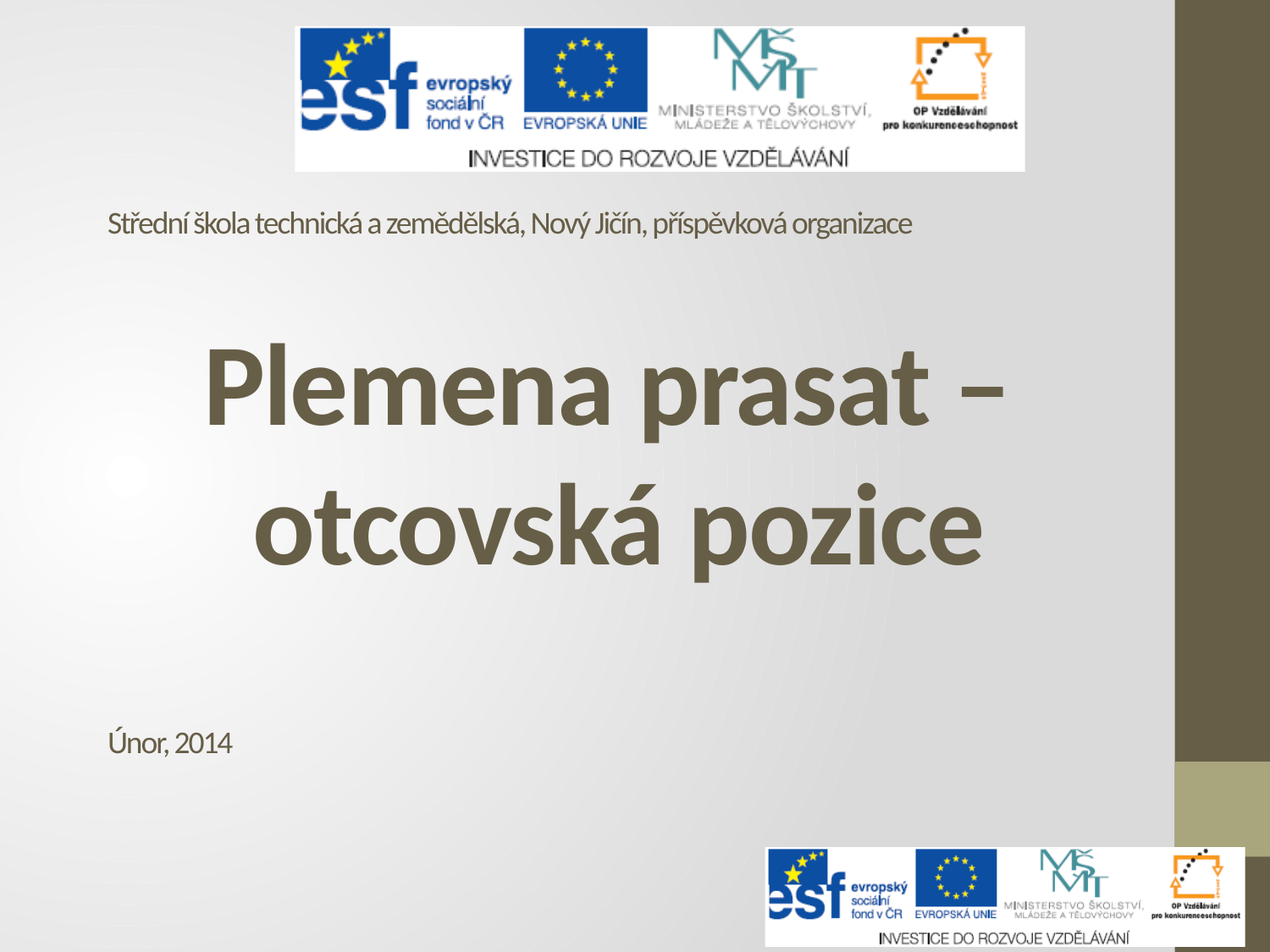

Střední škola technická a zemědělská, Nový Jičín, příspěvková organizace
# Plemena prasat –  otcovská pozice
Únor, 2014